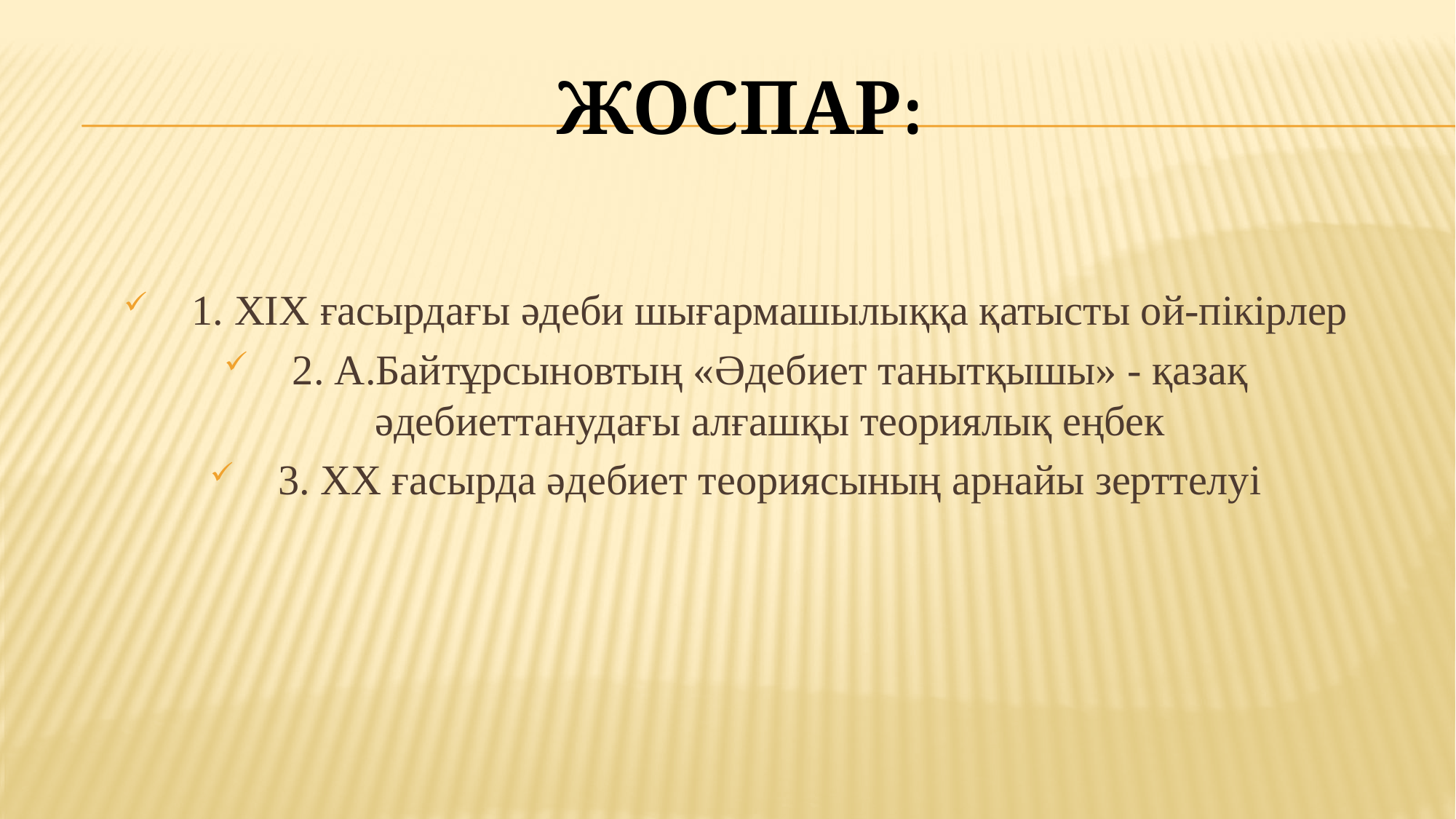

# Жоспар:
1. XIX ғасырдағы әдеби шығармашылыққа қатысты ой-пікірлер
2. А.Байтұрсыновтың «Әдебиет танытқышы» - қазақ әдебиеттанудағы алғашқы теориялық еңбек
3. XX ғасырда әдебиет теориясының арнайы зерттелуі